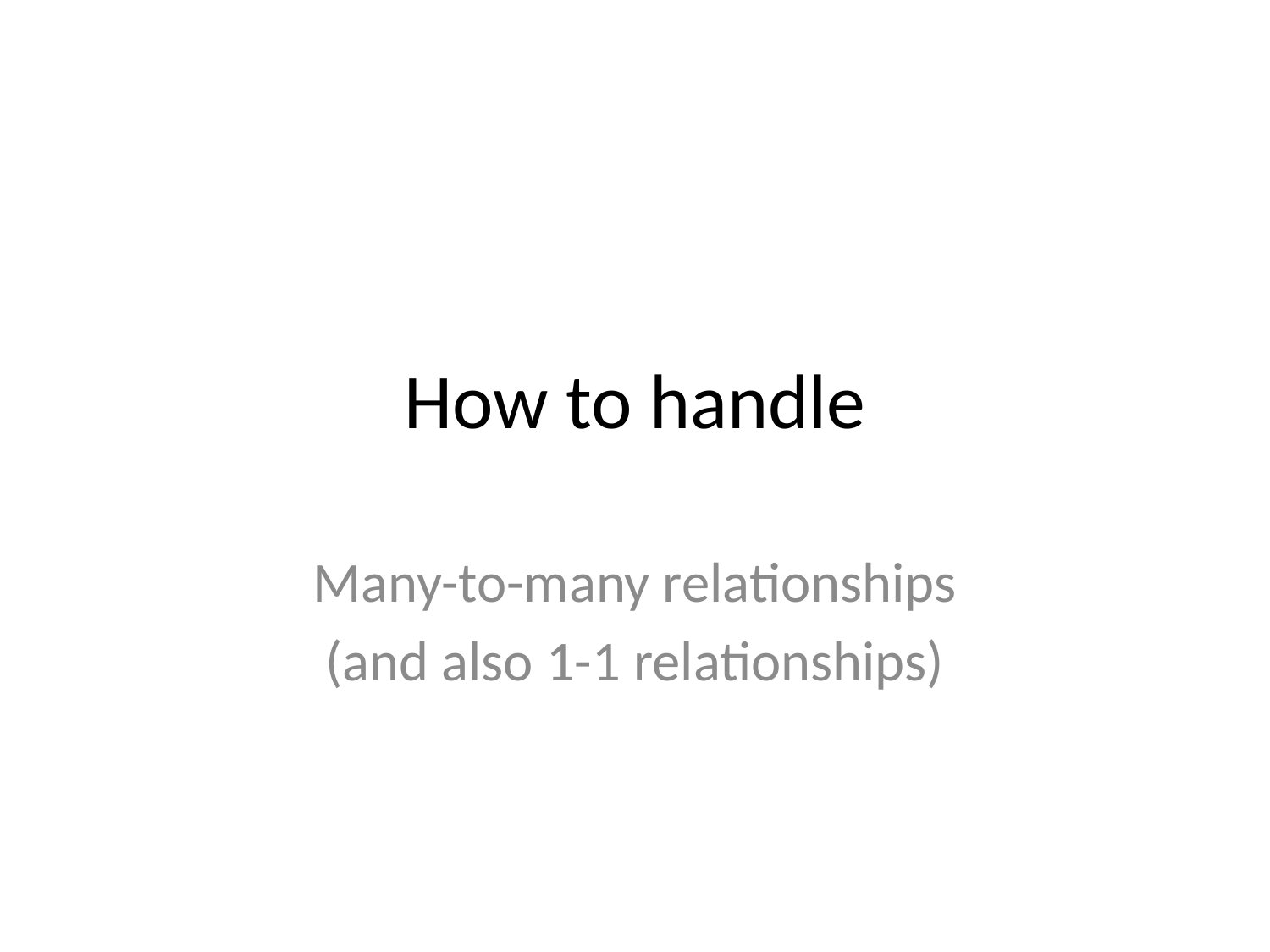

# How to handle
Many-to-many relationships
(and also 1-1 relationships)